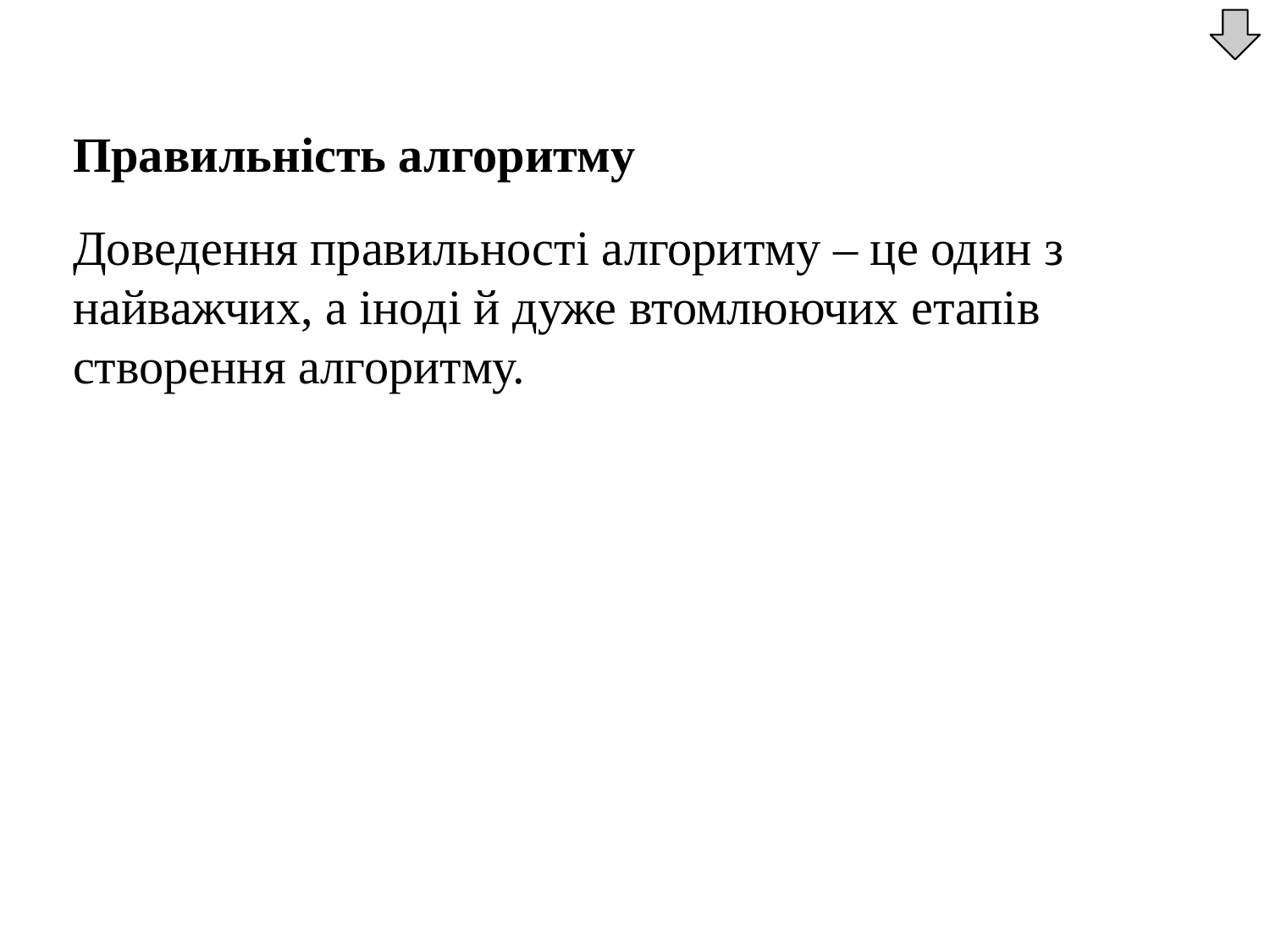

Правильність алгоритму

	Доведення правильності алгоритму – це один з найважчих, а іноді й дуже втомлюючих етапів створення алгоритму.